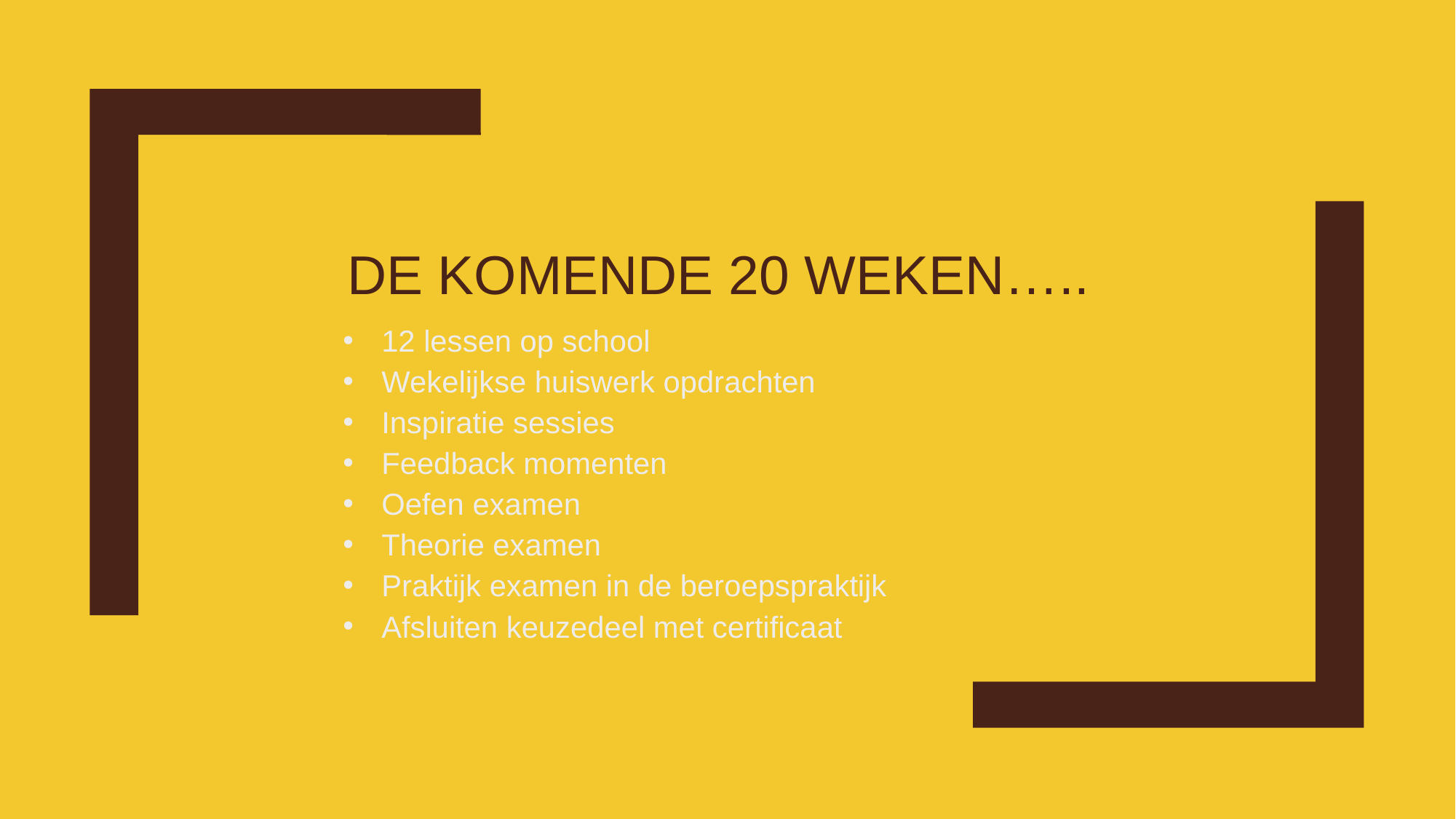

# De komende 20 weken…..
12 lessen op school
Wekelijkse huiswerk opdrachten
Inspiratie sessies
Feedback momenten
Oefen examen
Theorie examen
Praktijk examen in de beroepspraktijk
Afsluiten keuzedeel met certificaat